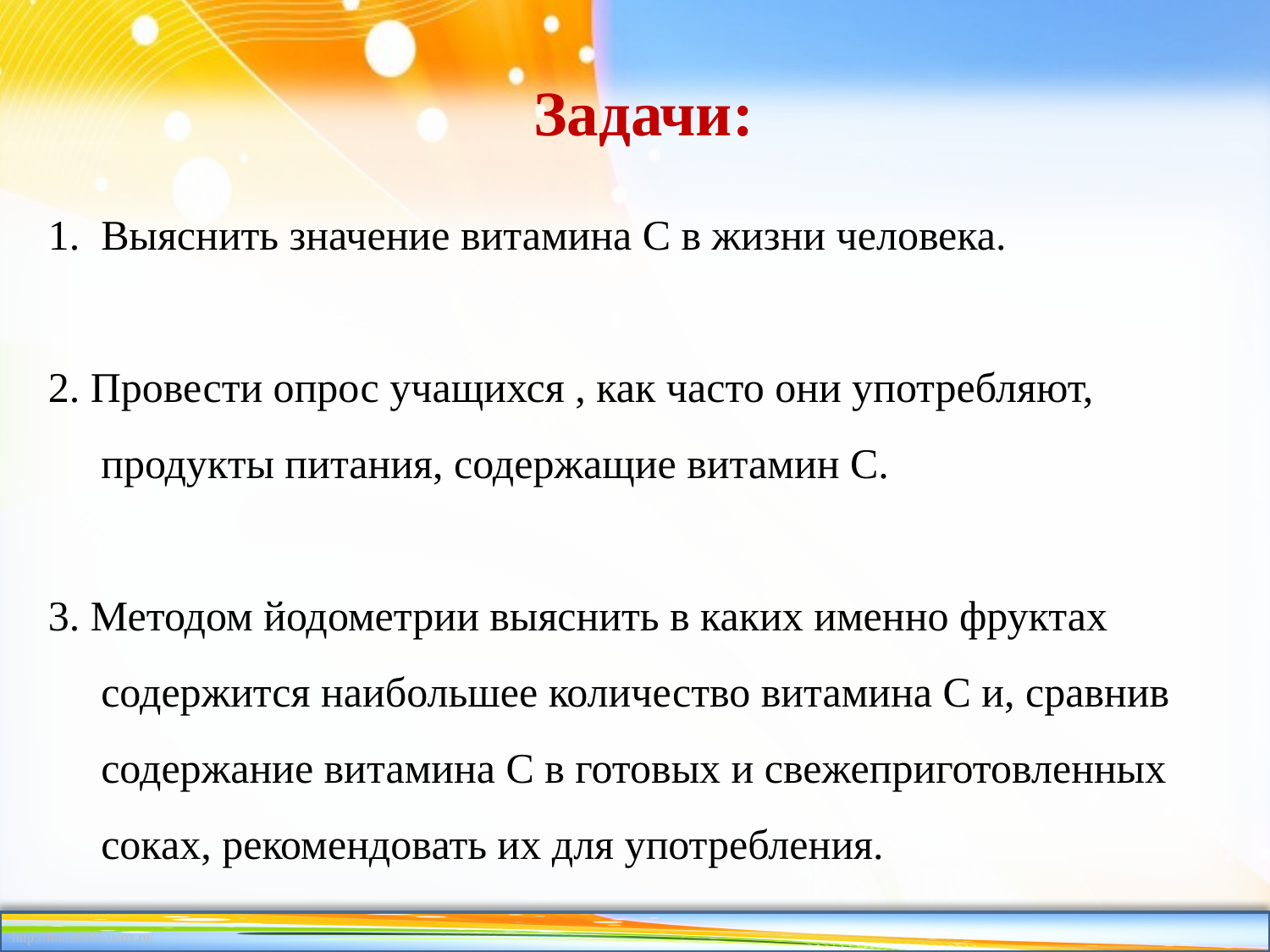

Задачи:
Выяснить значение витамина С в жизни человека.

2. Провести опрос учащихся , как часто они употребляют, продукты питания, содержащие витамин С.

3. Методом йодометрии выяснить в каких именно фруктах содержится наибольшее количество витамина С и, сравнив содержание витамина С в готовых и свежеприготовленных соках, рекомендовать их для употребления.